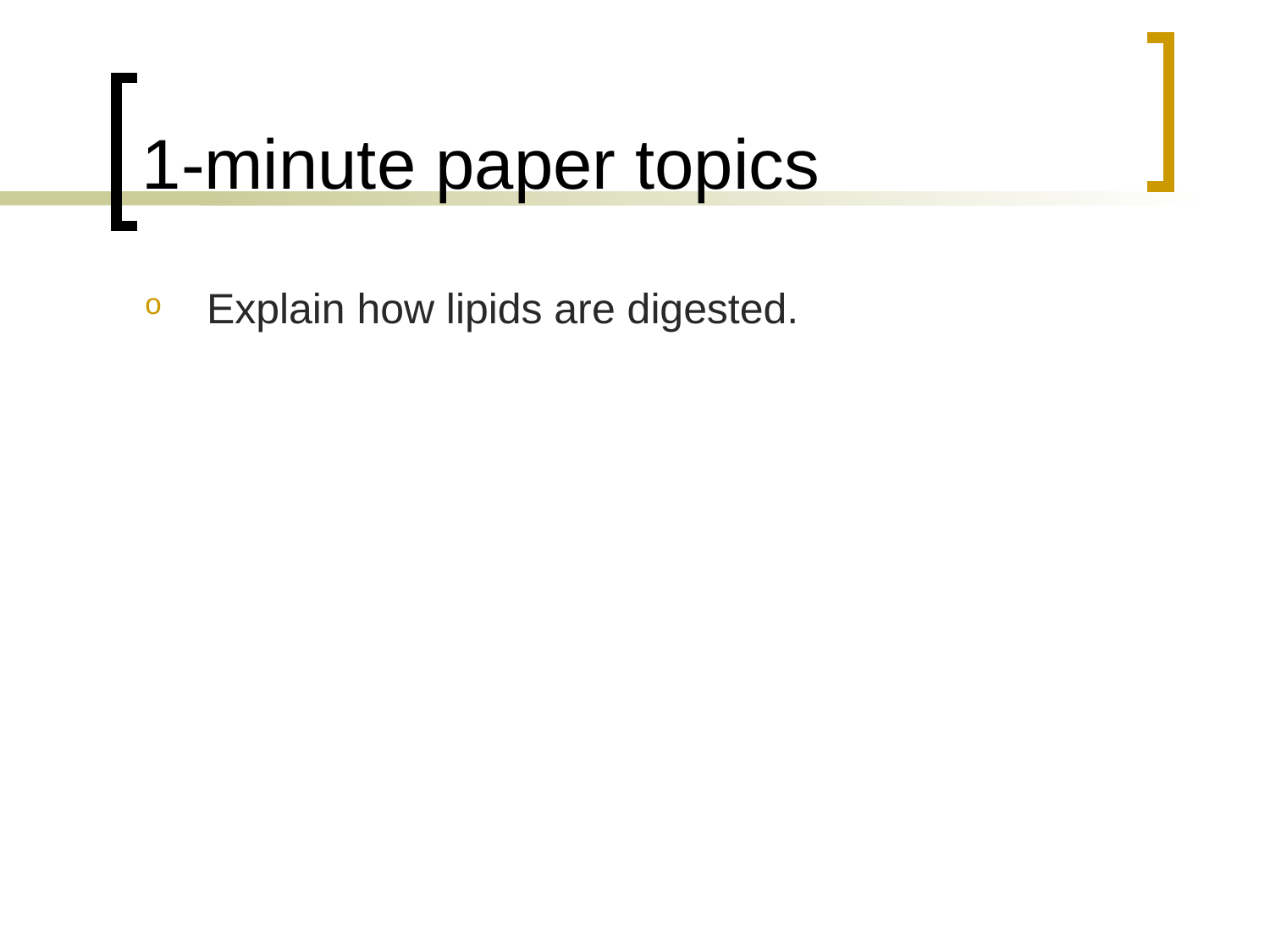

# 1-minute paper topics
Explain how lipids are digested.